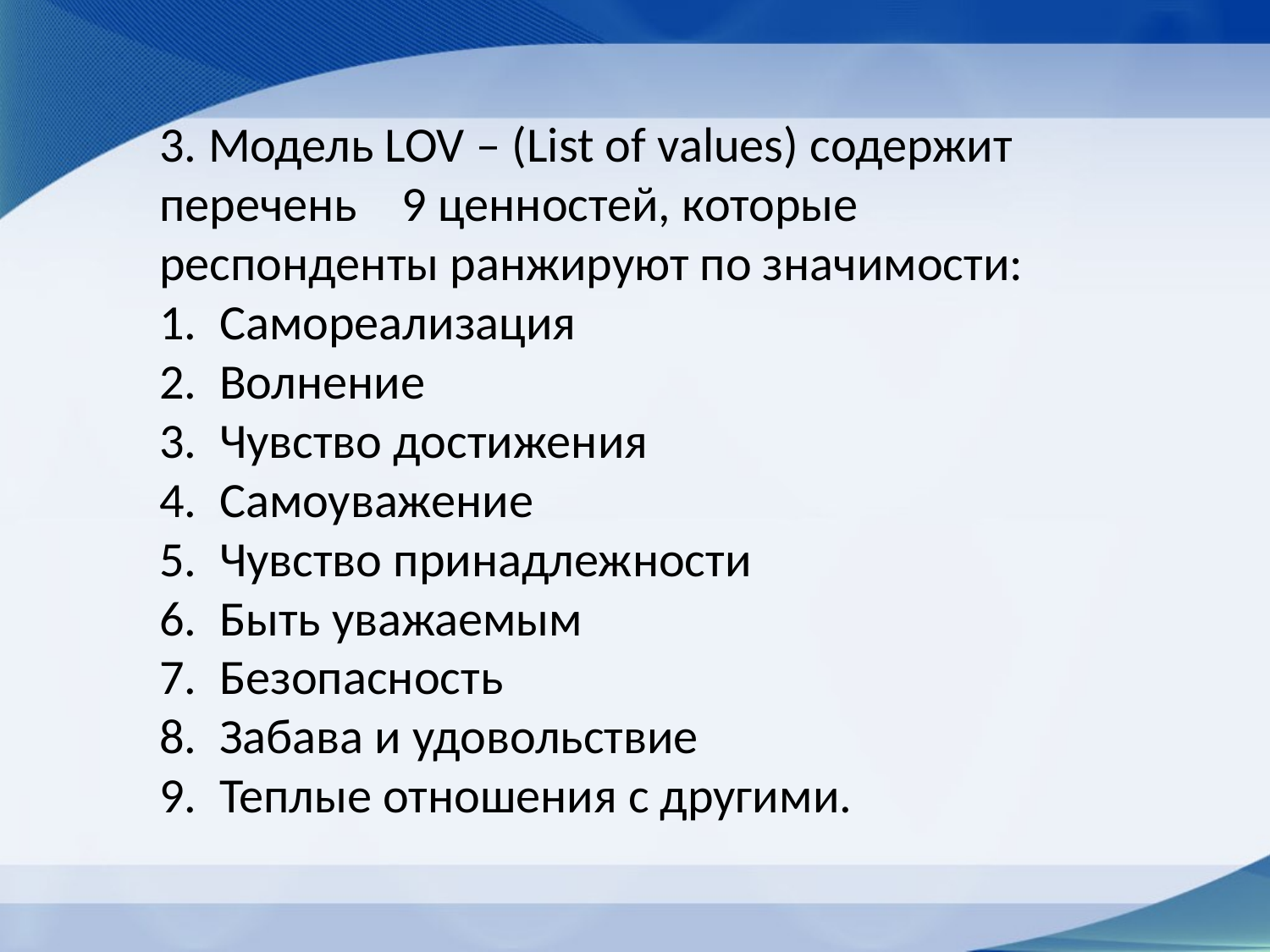

#
3. Модель LOV – (List of values) содержит перечень    9 ценностей, которые респонденты ранжируют по значимости:
1.  Самореализация
2.  Волнение
3.  Чувство достижения
4.  Самоуважение
5.  Чувство принадлежности
6.  Быть уважаемым
7.  Безопасность
8.  Забава и удовольствие
9.  Теплые отношения с другими.